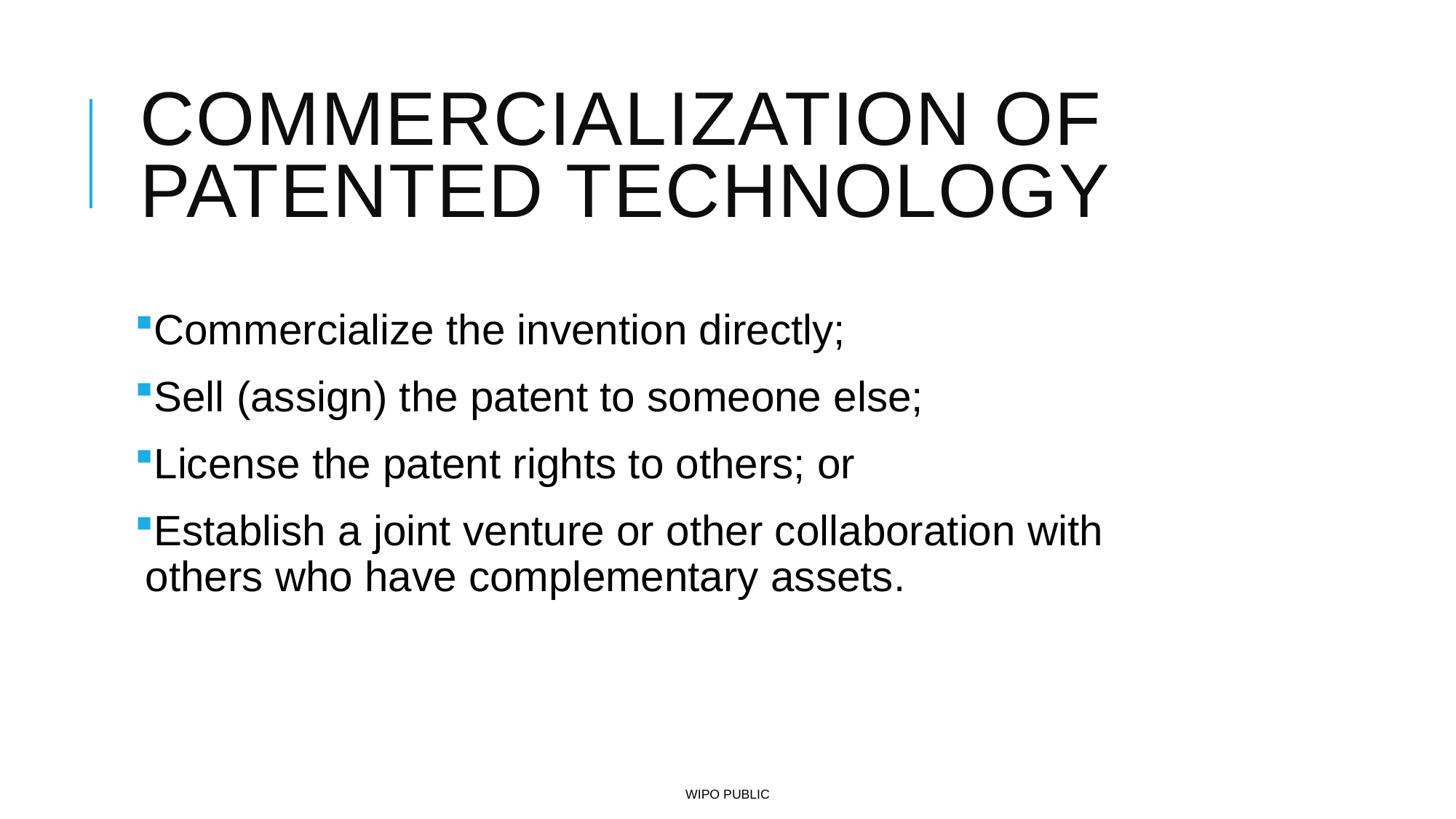

# Commercialization of patented technology

Commercialize the invention directly;
Sell (assign) the patent to someone else;
License the patent rights to others; or
Establish a joint venture or other collaboration with others who have complementary assets.